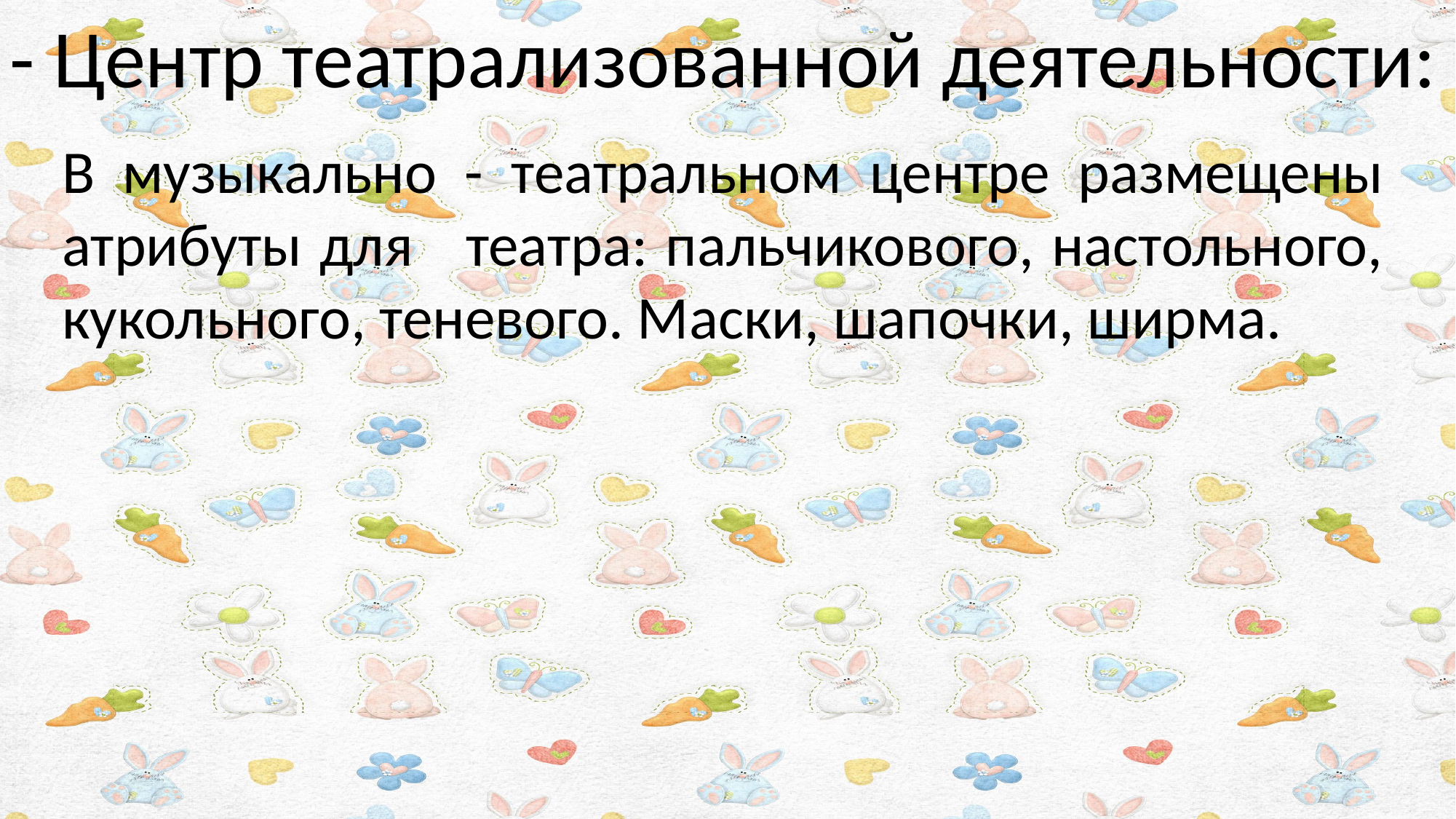

- Центр театрализованной деятельности:
В музыкально - театральном центре размещены атрибуты для   театра: пальчикового, настольного, кукольного, теневого. Маски, шапочки, ширма.